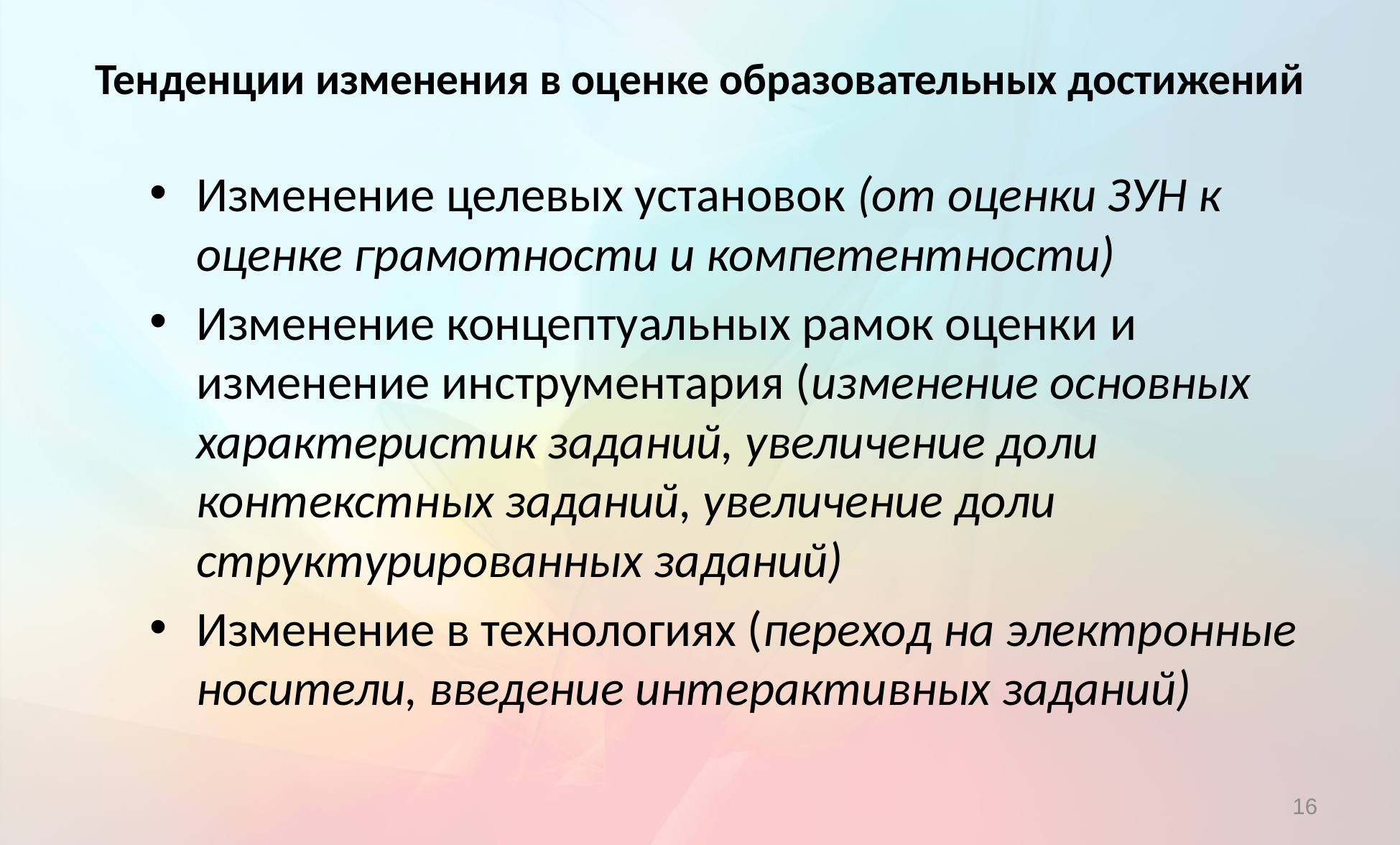

# Тенденции изменения в оценке образовательных достижений
Изменение целевых установок (от оценки ЗУН к оценке грамотности и компетентности)
Изменение концептуальных рамок оценки и изменение инструментария (изменение основных характеристик заданий, увеличение доли контекстных заданий, увеличение доли структурированных заданий)
Изменение в технологиях (переход на электронные носители, введение интерактивных заданий)

16